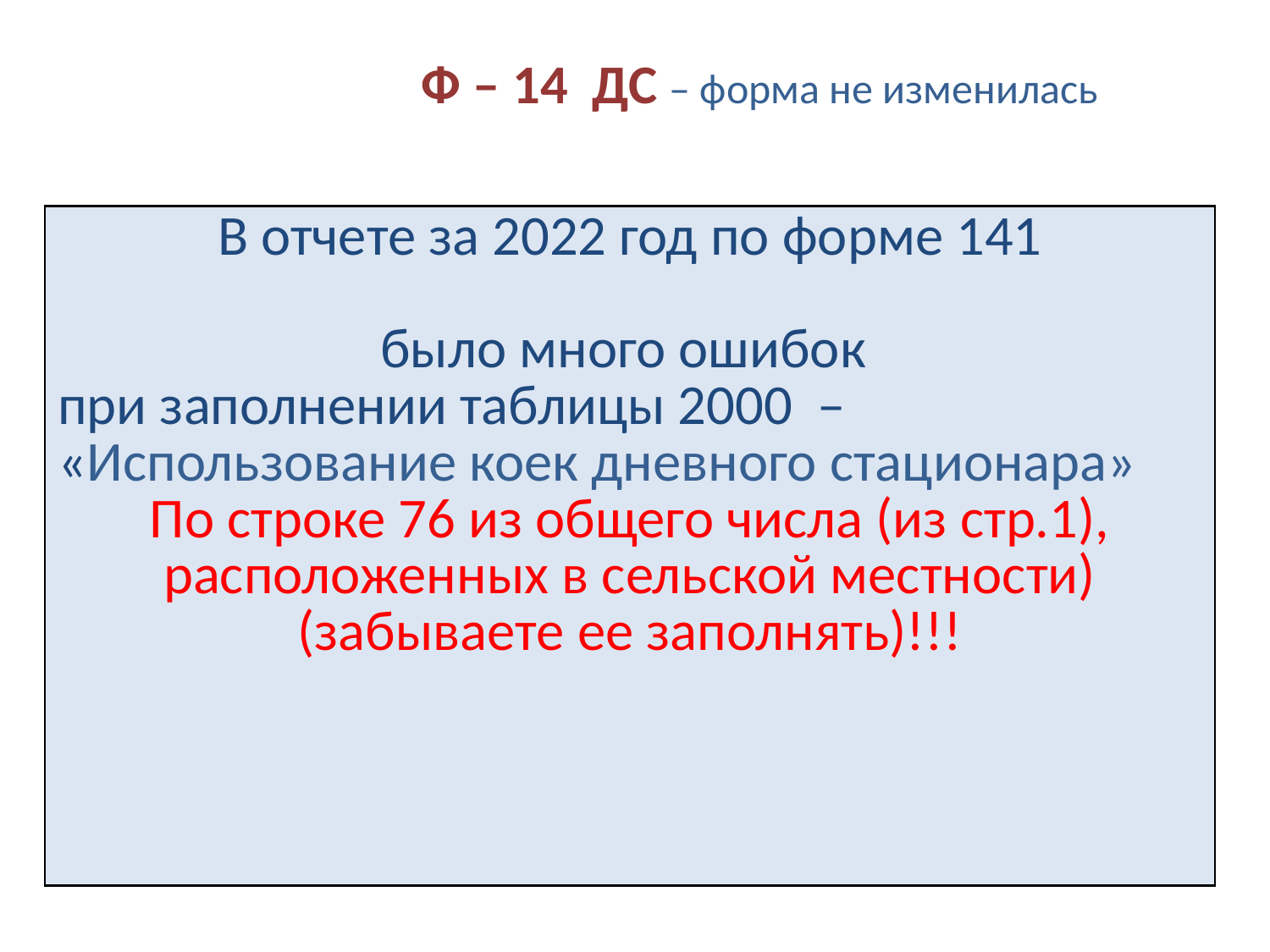

# Ф – 14  ДС – форма не изменилась
| В отчете за 2022 год по форме 141 было много ошибок при заполнении таблицы 2000 – «Использование коек дневного стационара» По строке 76 из общего числа (из стр.1), расположенных в сельской местности) (забываете ее заполнять)!!! |
| --- |